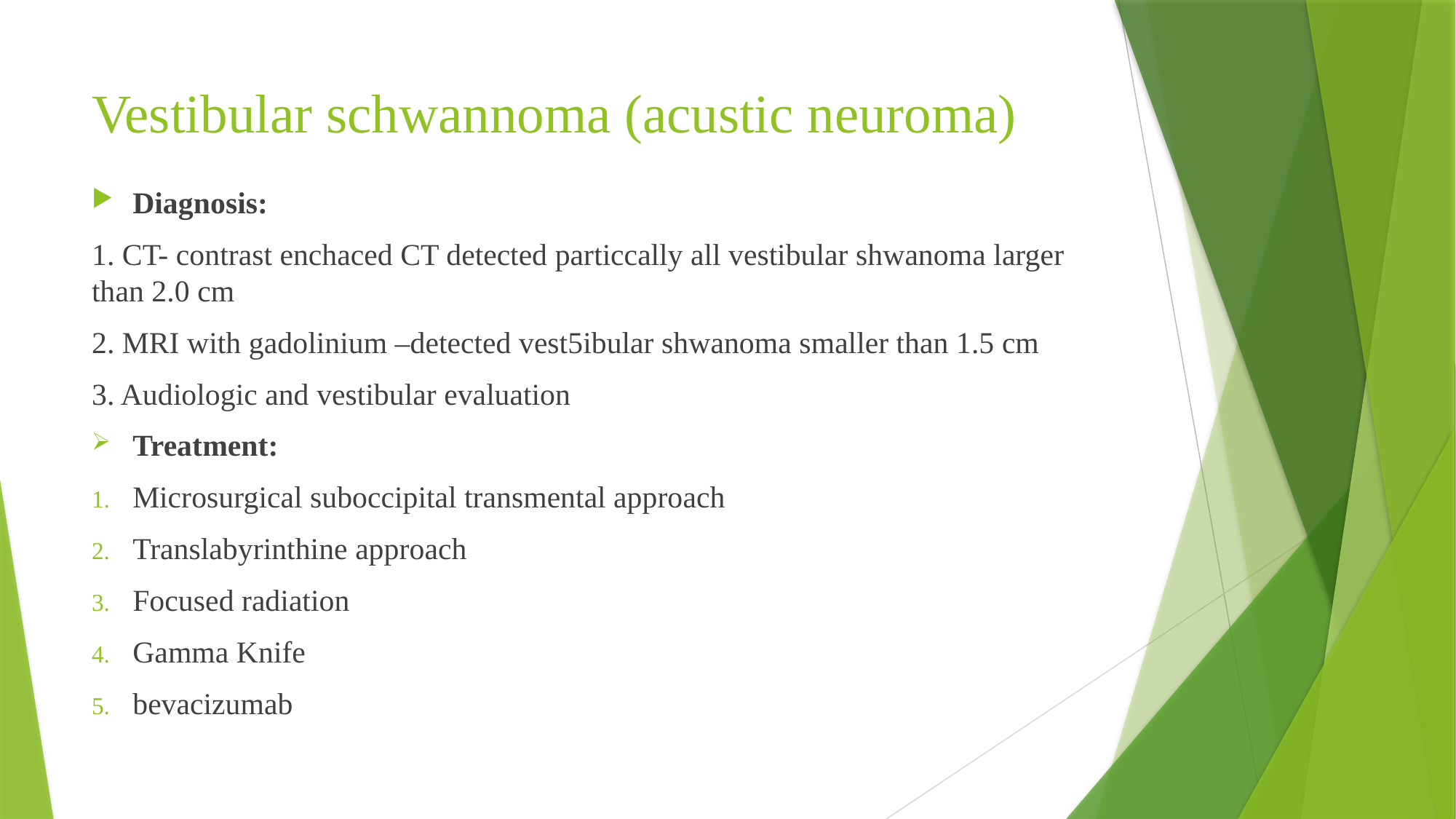

# Vestibular schwannoma (acustic neuroma)
Diagnosis:
1. CT- contrast enchaced CT detected particcally all vestibular shwanoma larger than 2.0 cm
2. MRI with gadolinium –detected vest5ibular shwanoma smaller than 1.5 cm
3. Audiologic and vestibular evaluation
Treatment:
Microsurgical suboccipital transmental approach
Translabyrinthine approach
Focused radiation
Gamma Knife
bevacizumab